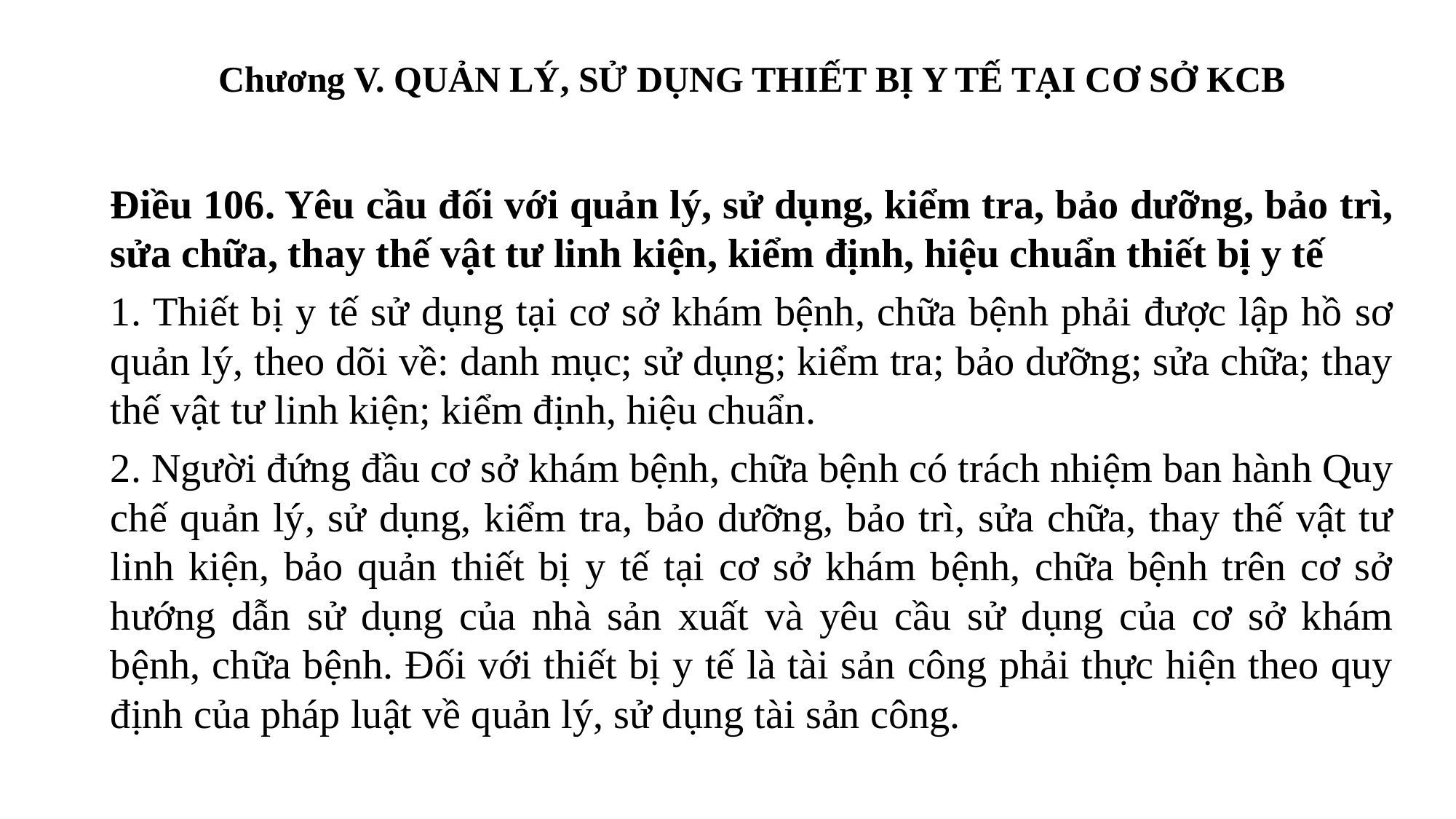

Chương V. QUẢN LÝ, SỬ DỤNG THIẾT BỊ Y TẾ TẠI CƠ SỞ KCB

Điều 106. Yêu cầu đối với quản lý, sử dụng, kiểm tra, bảo dưỡng, bảo trì, sửa chữa, thay thế vật tư linh kiện, kiểm định, hiệu chuẩn thiết bị y tế
1. Thiết bị y tế sử dụng tại cơ sở khám bệnh, chữa bệnh phải được lập hồ sơ quản lý, theo dõi về: danh mục; sử dụng; kiểm tra; bảo dưỡng; sửa chữa; thay thế vật tư linh kiện; kiểm định, hiệu chuẩn.
2. Người đứng đầu cơ sở khám bệnh, chữa bệnh có trách nhiệm ban hành Quy chế quản lý, sử dụng, kiểm tra, bảo dưỡng, bảo trì, sửa chữa, thay thế vật tư linh kiện, bảo quản thiết bị y tế tại cơ sở khám bệnh, chữa bệnh trên cơ sở hướng dẫn sử dụng của nhà sản xuất và yêu cầu sử dụng của cơ sở khám bệnh, chữa bệnh. Đối với thiết bị y tế là tài sản công phải thực hiện theo quy định của pháp luật về quản lý, sử dụng tài sản công.